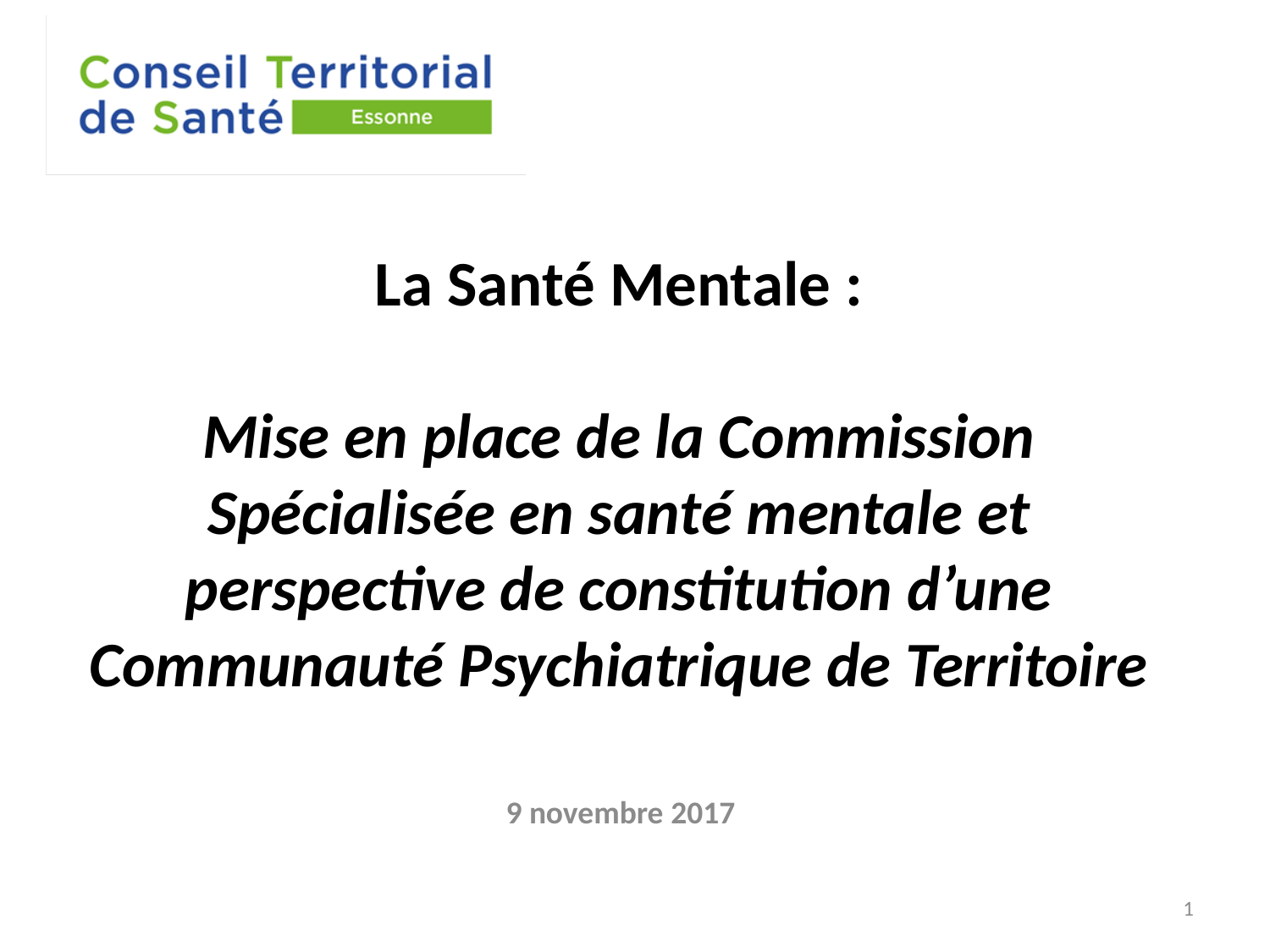

# La Santé Mentale : Mise en place de la Commission Spécialisée en santé mentale et perspective de constitution d’une Communauté Psychiatrique de Territoire
9 novembre 2017
1